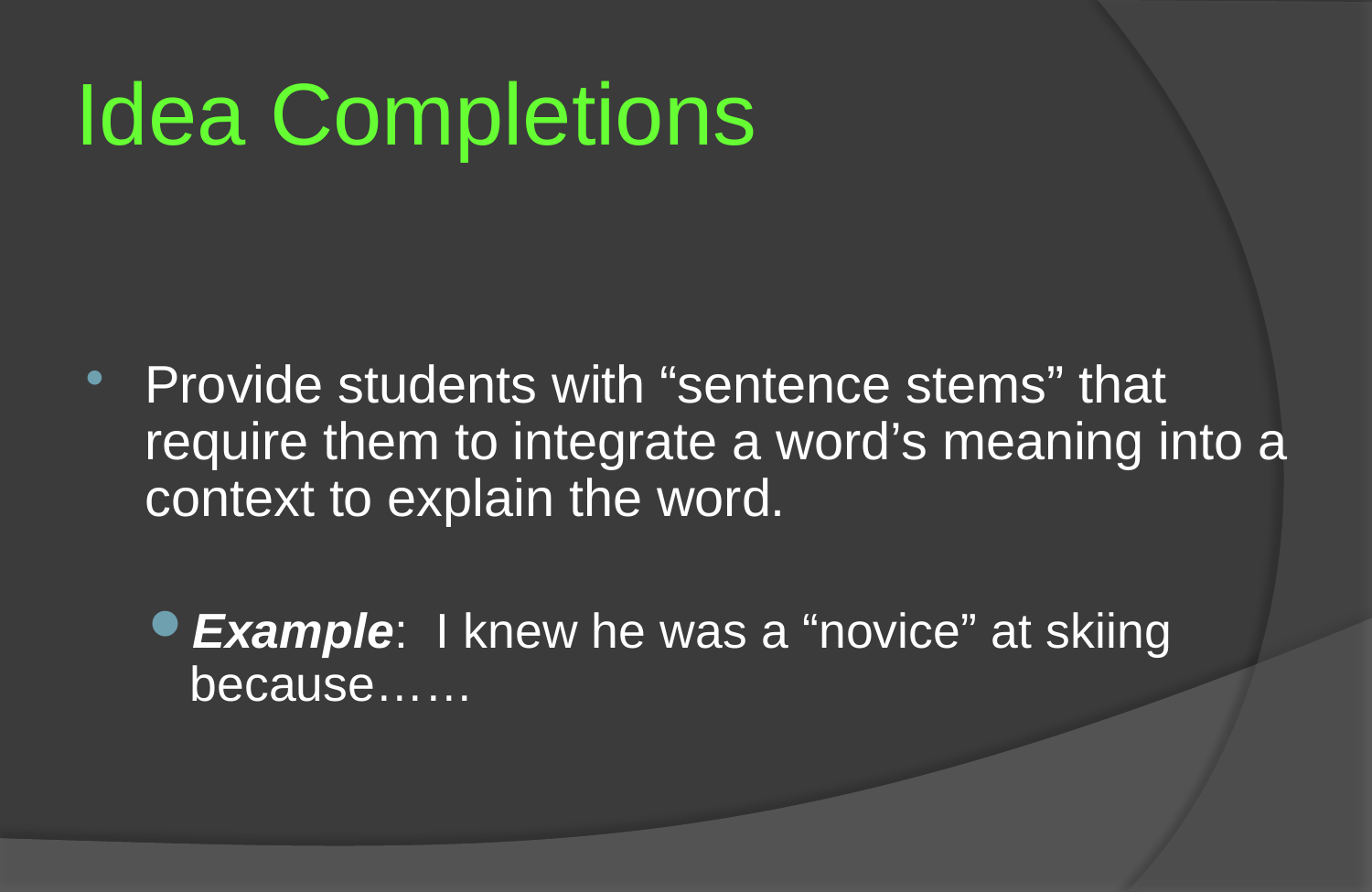

# Idea Completions
Provide students with “sentence stems” that require them to integrate a word’s meaning into a context to explain the word.

Example:  I knew he was a “novice” at skiing because……